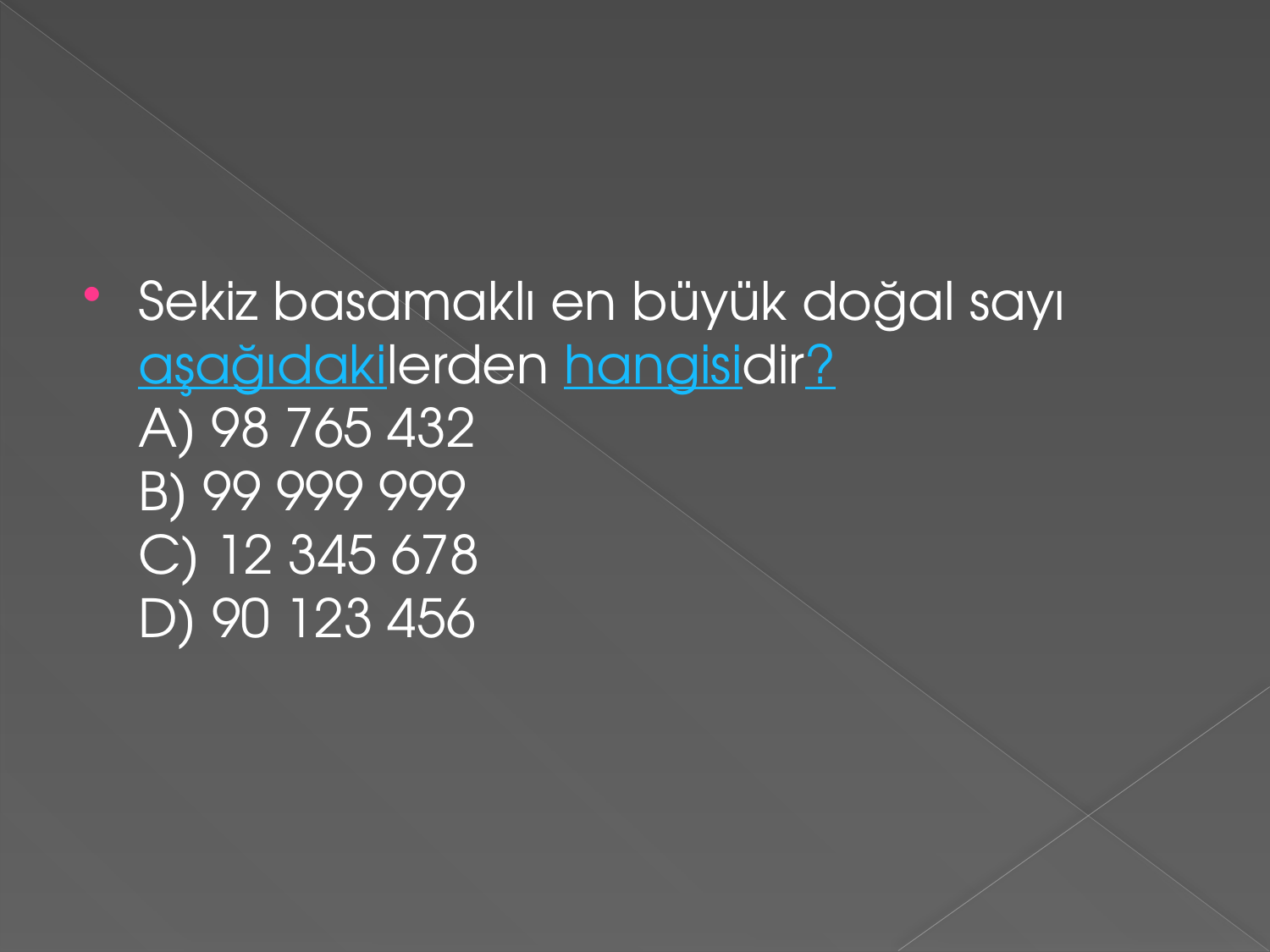

#
Sekiz basamaklı en büyük doğal sayı aşağıdakilerden hangisidir? 
A) 98 765 432
B) 99 999 999
C) 12 345 678
D) 90 123 456